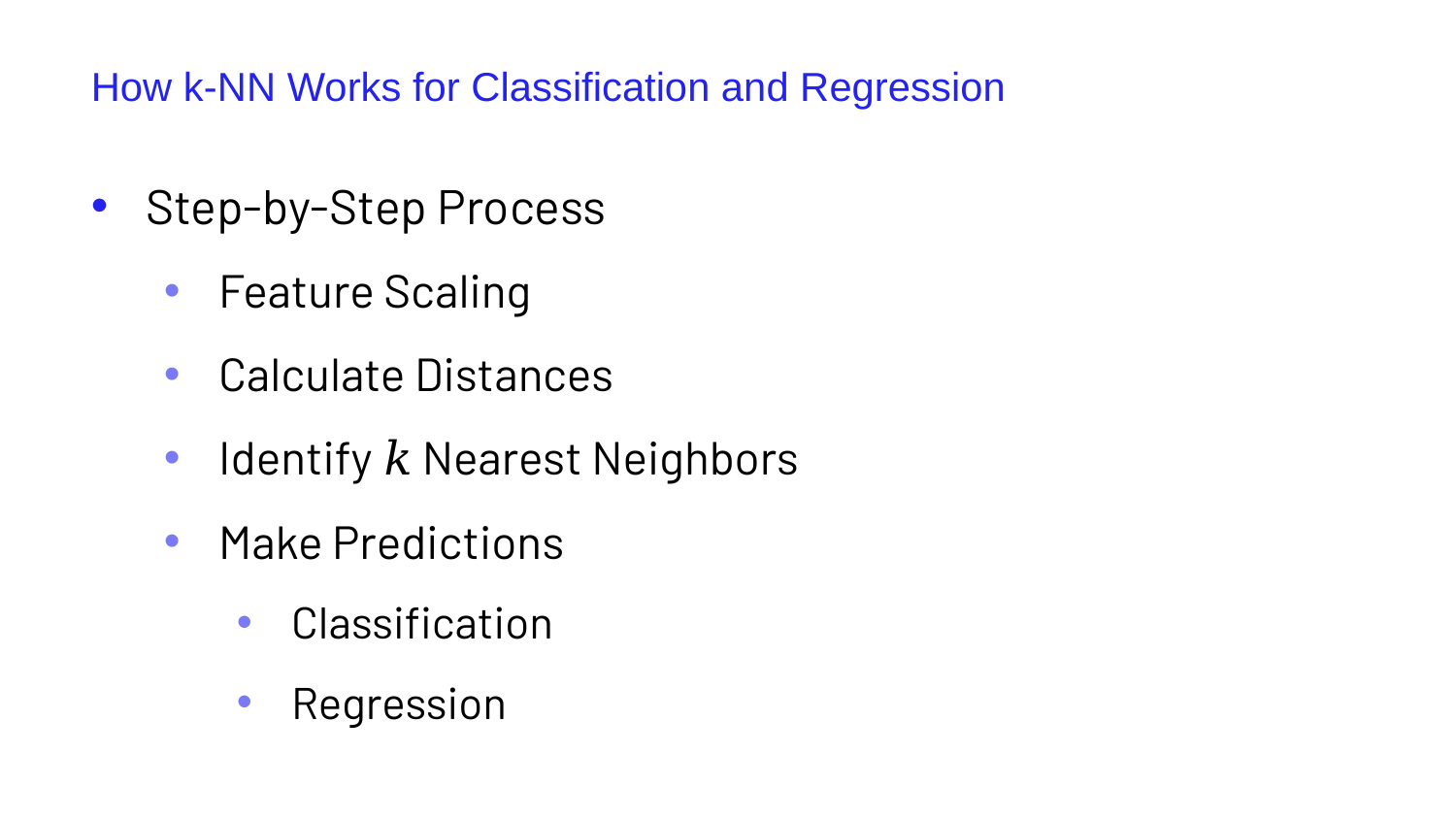

How k-NN Works for Classification and Regression
Step-by-Step Process
Feature Scaling
Calculate Distances
Identify 𝑘 Nearest Neighbors
Make Predictions
Classification
Regression